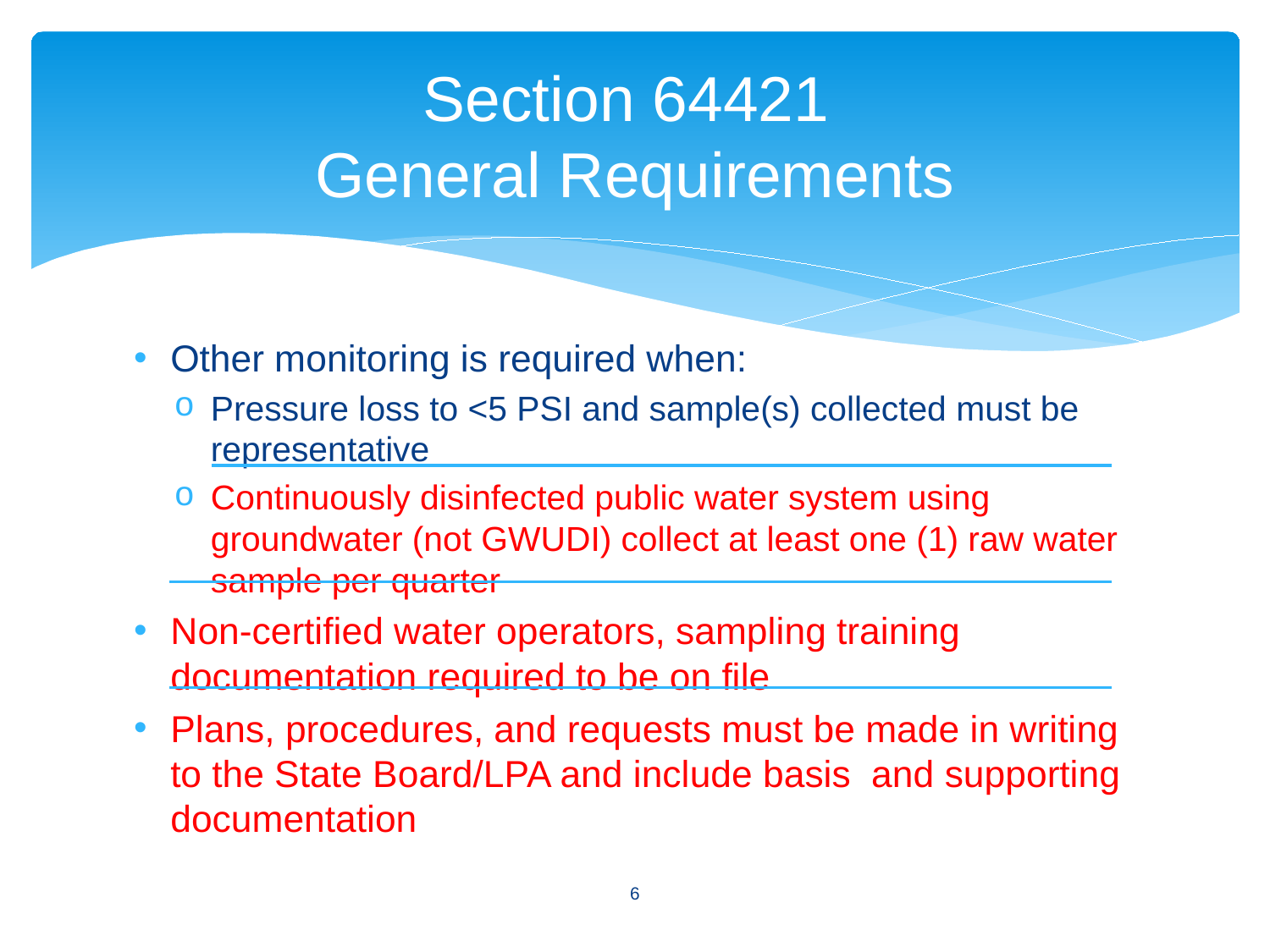

# Section 64421 General Requirements
Other monitoring is required when:
Pressure loss to <5 PSI and sample(s) collected must be representative
Continuously disinfected public water system using groundwater (not GWUDI) collect at least one (1) raw water sample per quarter
Non-certified water operators, sampling training documentation required to be on file
Plans, procedures, and requests must be made in writing to the State Board/LPA and include basis  and supporting documentation

6